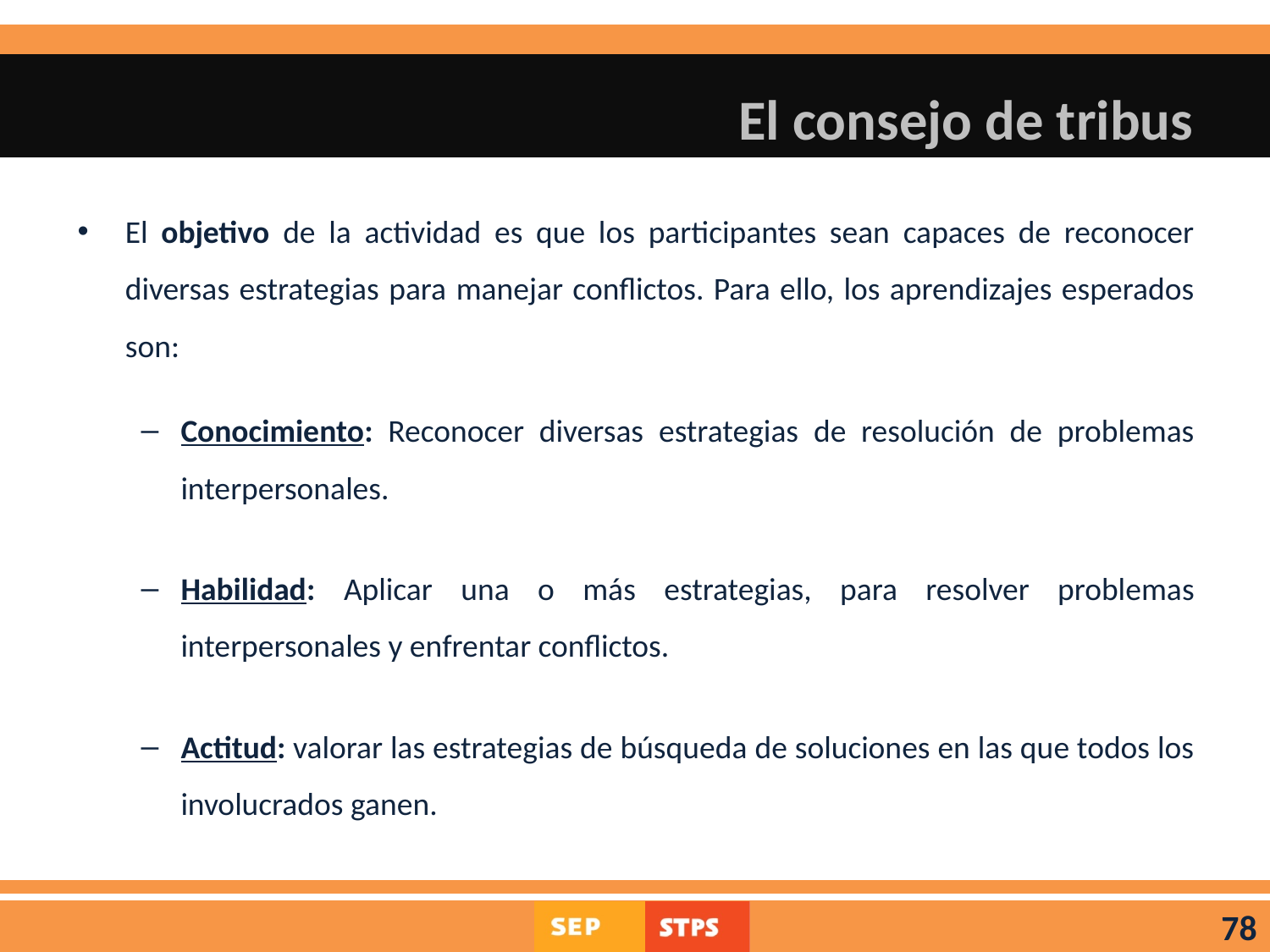

# El consejo de tribus
El objetivo de la actividad es que los participantes sean capaces de reconocer diversas estrategias para manejar conflictos. Para ello, los aprendizajes esperados son:

Conocimiento: Reconocer diversas estrategias de resolución de problemas interpersonales.

Habilidad: Aplicar una o más estrategias, para resolver problemas interpersonales y enfrentar conflictos.

Actitud: valorar las estrategias de búsqueda de soluciones en las que todos los involucrados ganen.
78